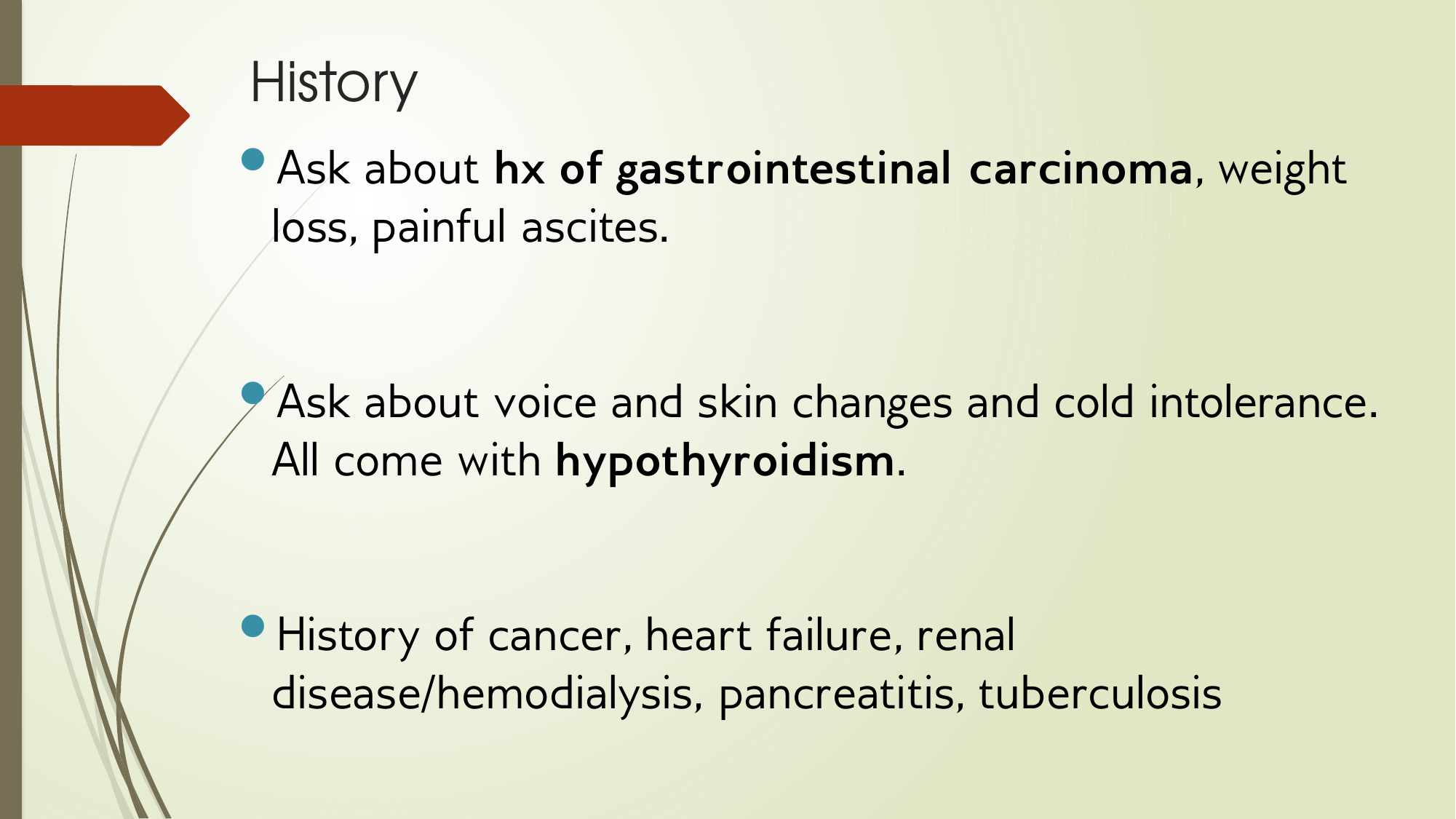

# History
Ask about hx of gastrointestinal carcinoma, weight loss, painful ascites.

Ask about voice and skin changes and cold intolerance. All come with hypothyroidism.

History of cancer, heart failure, renal disease/hemodialysis, pancreatitis, tuberculosis